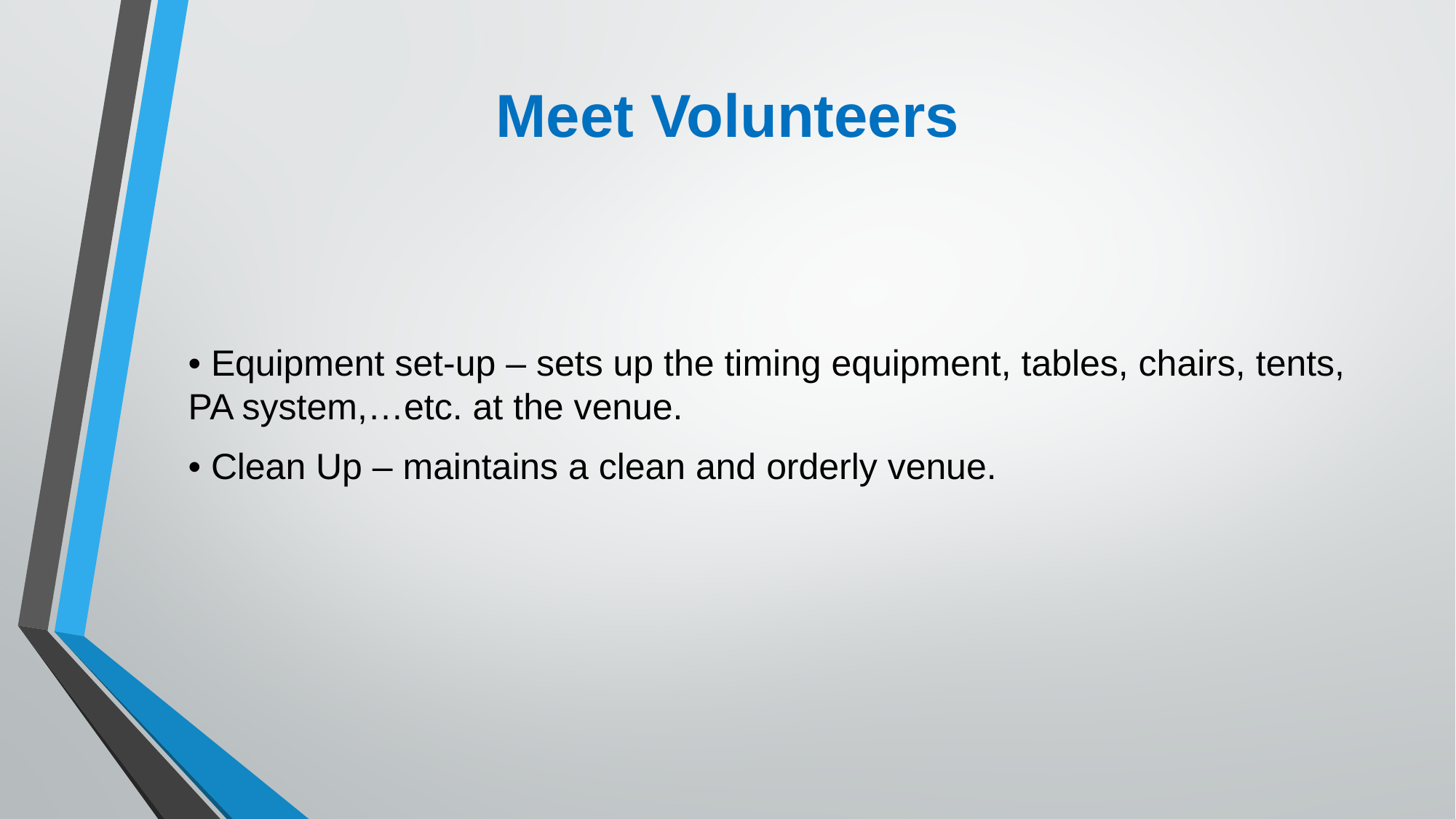

# Meet Volunteers
• Equipment set-up – sets up the timing equipment, tables, chairs, tents, PA system,…etc. at the venue.
• Clean Up – maintains a clean and orderly venue.